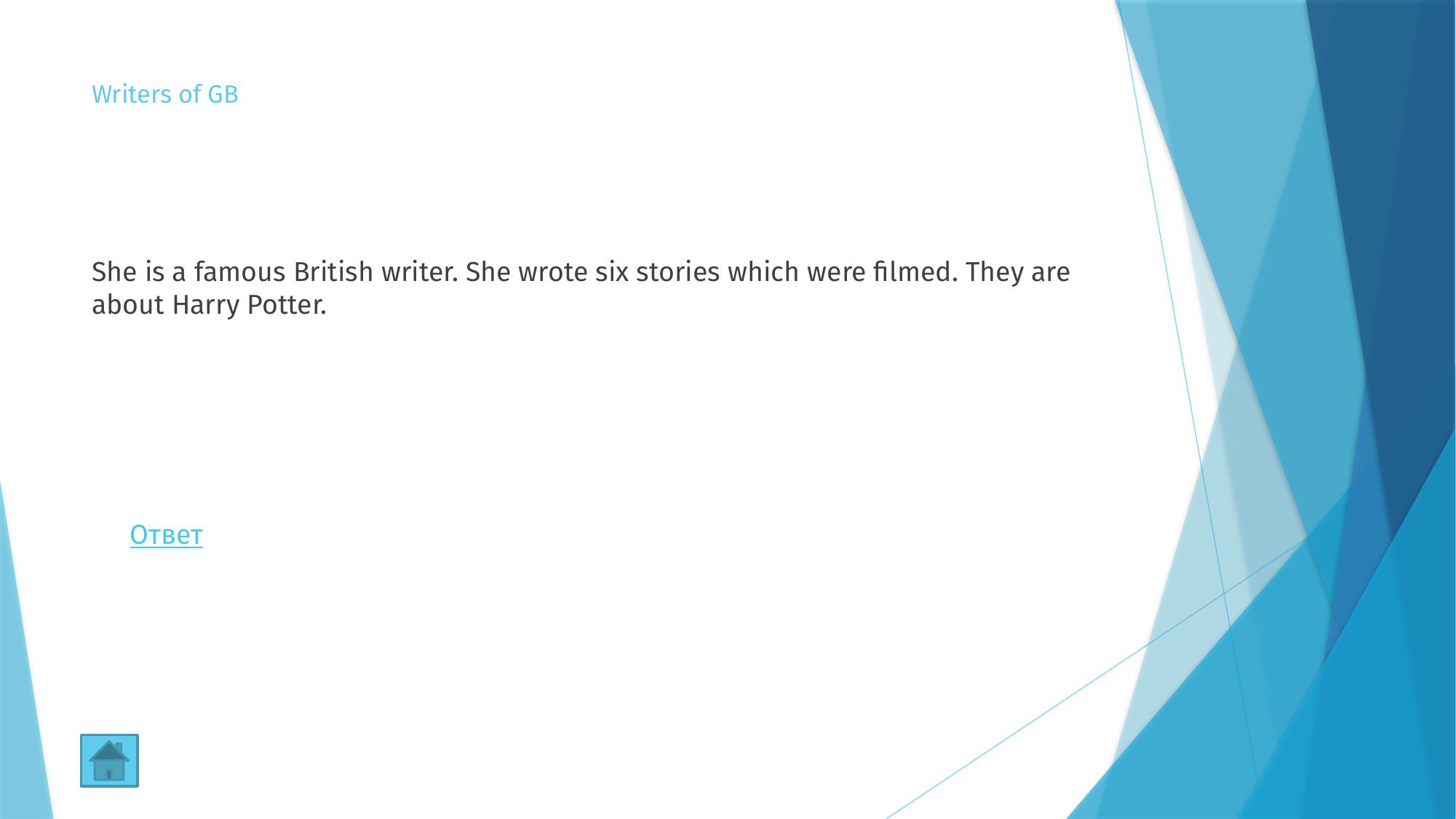

# Writers of GB
She is a famous British writer. She wrote six stories which were filmed. They are about Harry Potter.
Ответ